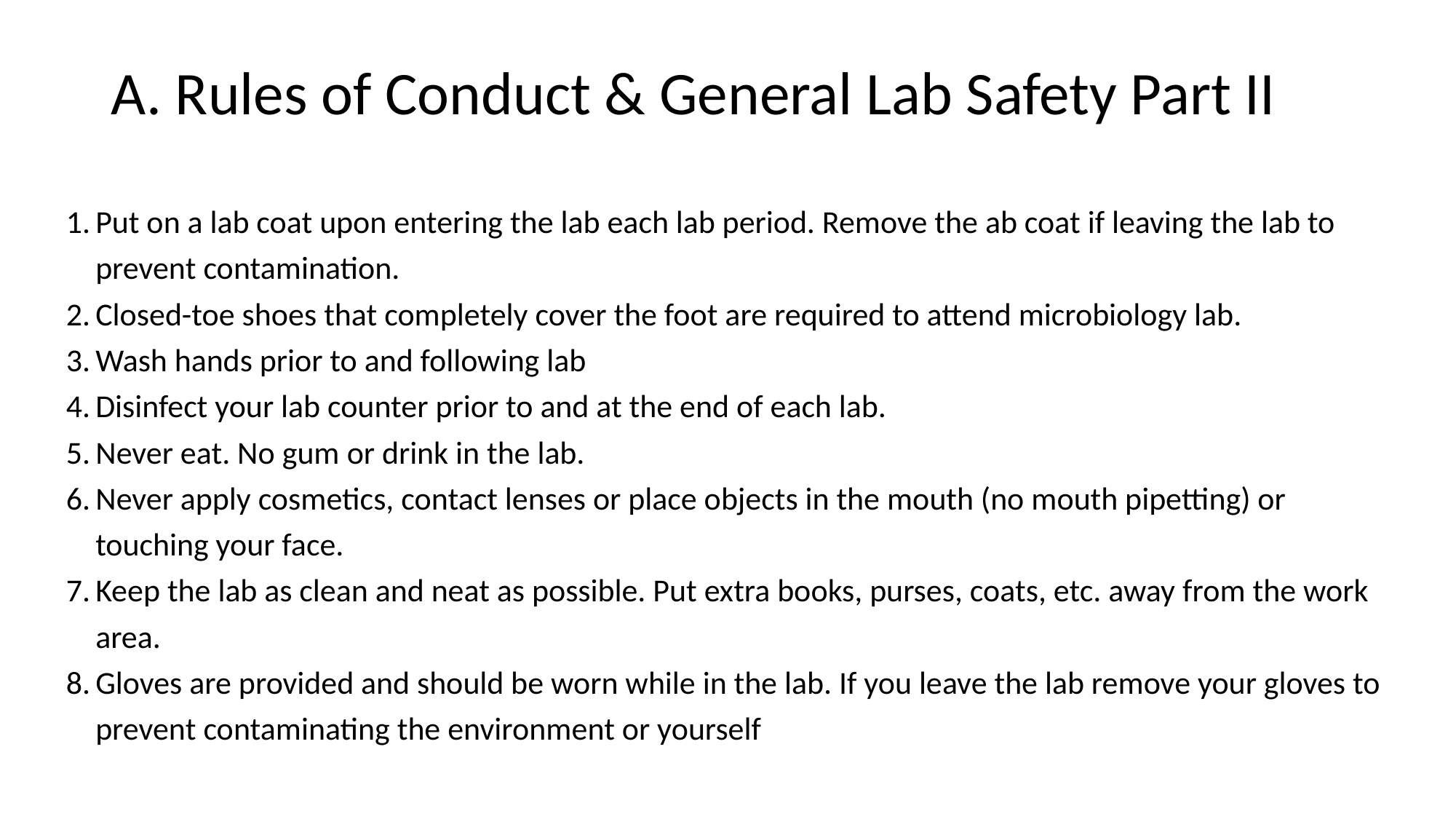

# A. Rules of Conduct & General Lab Safety Part II
Put on a lab coat upon entering the lab each lab period. Remove the ab coat if leaving the lab to prevent contamination.
Closed-toe shoes that completely cover the foot are required to attend microbiology lab.
Wash hands prior to and following lab
Disinfect your lab counter prior to and at the end of each lab.
Never eat. No gum or drink in the lab.
Never apply cosmetics, contact lenses or place objects in the mouth (no mouth pipetting) or touching your face.
Keep the lab as clean and neat as possible. Put extra books, purses, coats, etc. away from the work area.
Gloves are provided and should be worn while in the lab. If you leave the lab remove your gloves to prevent contaminating the environment or yourself